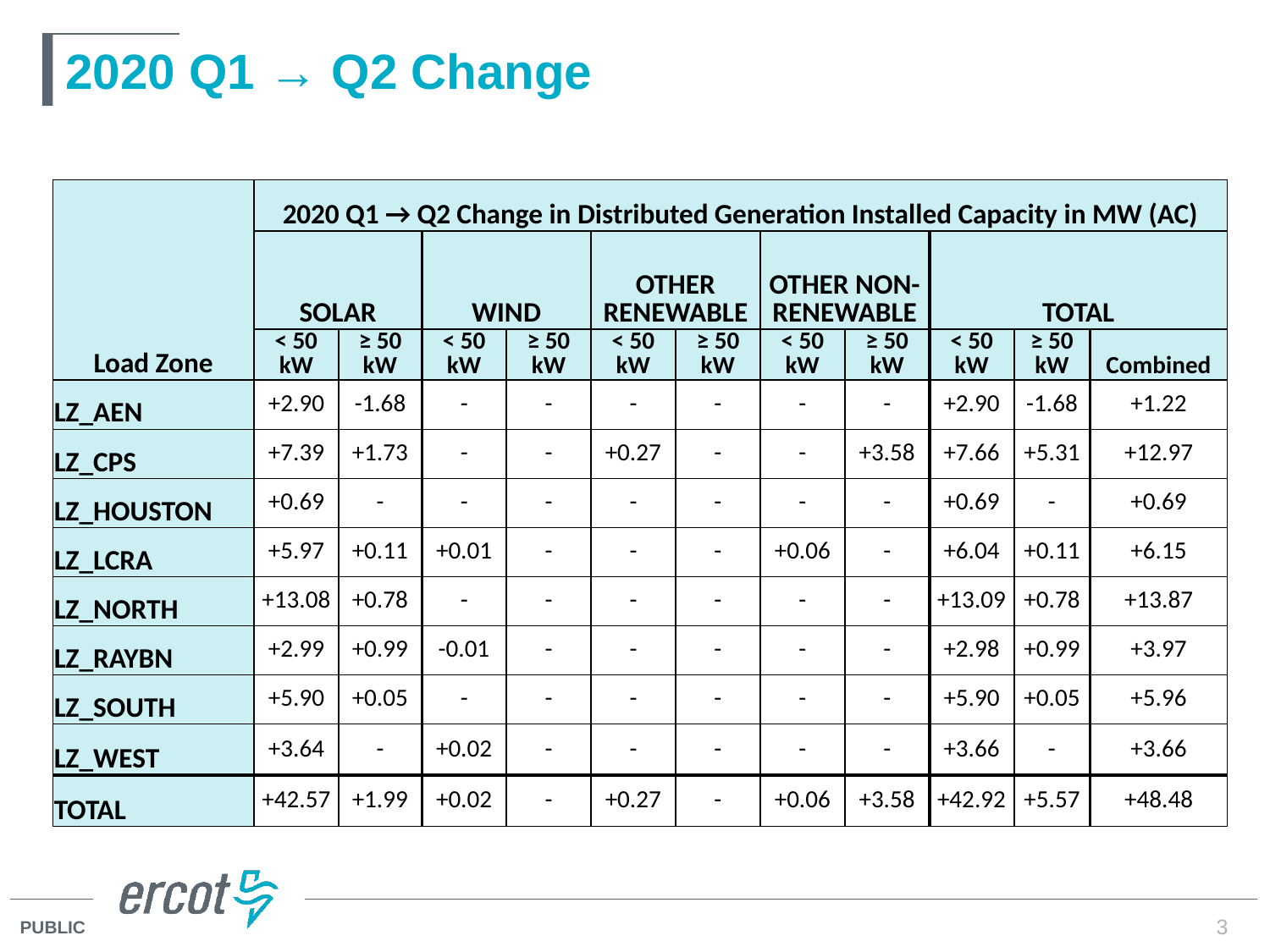

# 2020 Q1 → Q2 Change
| Load Zone | 2020 Q1 → Q2 Change in Distributed Generation Installed Capacity in MW (AC) |  |  |  |  |  |  |  |  |  |  |
| --- | --- | --- | --- | --- | --- | --- | --- | --- | --- | --- | --- |
|  | SOLAR |  | WIND |  | OTHER RENEWABLE |  | OTHER NON-RENEWABLE |  | TOTAL |  |  |
|  | < 50 kW | ≥ 50 kW | < 50 kW | ≥ 50 kW | < 50 kW | ≥ 50 kW | < 50 kW | ≥ 50 kW | < 50 kW | ≥ 50 kW | Combined |
| LZ\_AEN | +2.90 | -1.68 | - | - | - | - | - | - | +2.90 | -1.68 | +1.22 |
| LZ\_CPS | +7.39 | +1.73 | - | - | +0.27 | - | - | +3.58 | +7.66 | +5.31 | +12.97 |
| LZ\_HOUSTON | +0.69 | - | - | - | - | - | - | - | +0.69 | - | +0.69 |
| LZ\_LCRA | +5.97 | +0.11 | +0.01 | - | - | - | +0.06 | - | +6.04 | +0.11 | +6.15 |
| LZ\_NORTH | +13.08 | +0.78 | - | - | - | - | - | - | +13.09 | +0.78 | +13.87 |
| LZ\_RAYBN | +2.99 | +0.99 | -0.01 | - | - | - | - | - | +2.98 | +0.99 | +3.97 |
| LZ\_SOUTH | +5.90 | +0.05 | - | - | - | - | - | - | +5.90 | +0.05 | +5.96 |
| LZ\_WEST | +3.64 | - | +0.02 | - | - | - | - | - | +3.66 | - | +3.66 |
| TOTAL | +42.57 | +1.99 | +0.02 | - | +0.27 | - | +0.06 | +3.58 | +42.92 | +5.57 | +48.48 |
3